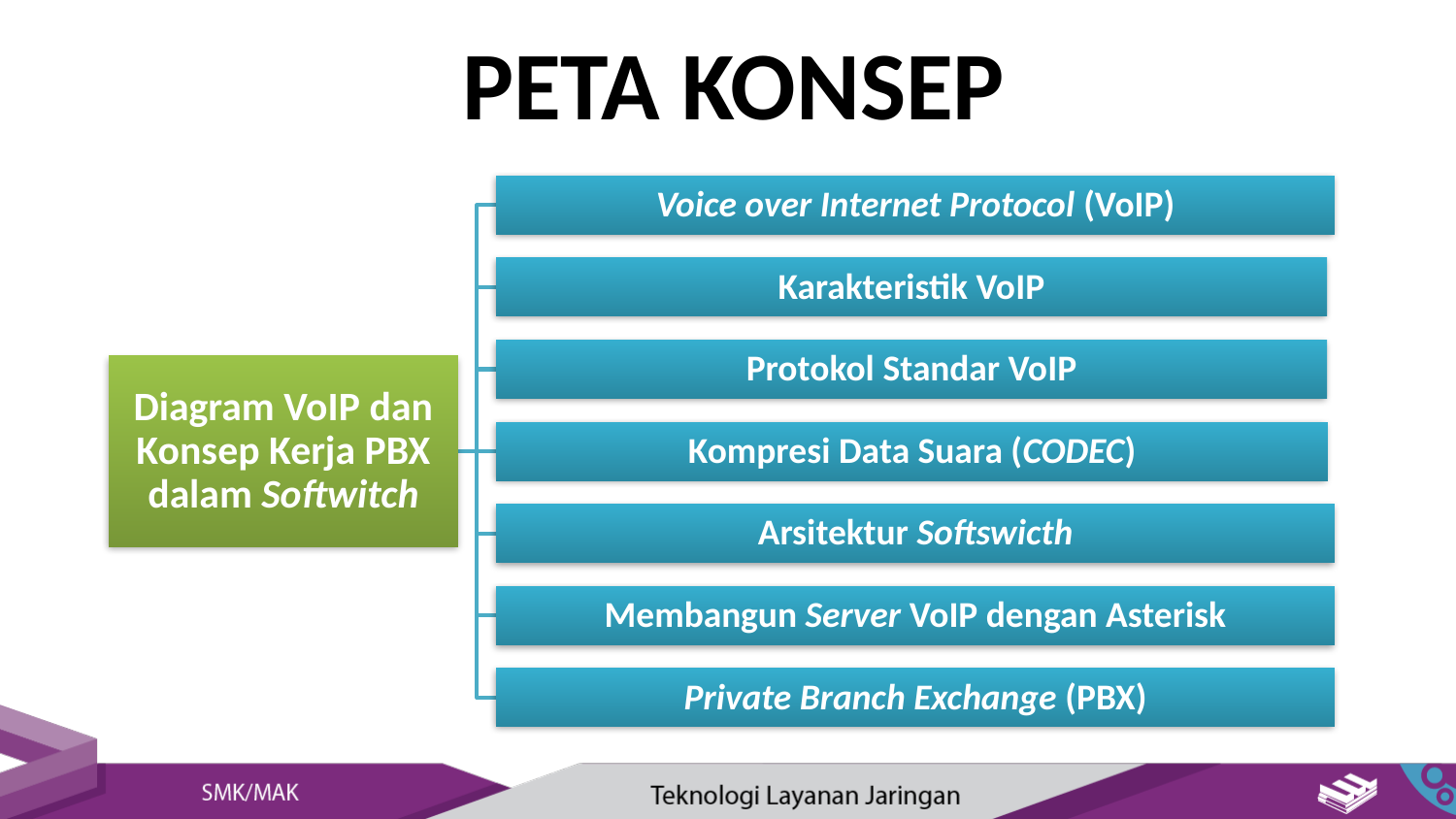

PETA KONSEP
Diagram VoIP dan Konsep Kerja PBX dalam Softwitch
Voice over Internet Protocol (VoIP)
Karakteristik VoIP
Protokol Standar VoIP
Kompresi Data Suara (CODEC)
Arsitektur Softswicth
Membangun Server VoIP dengan Asterisk
Private Branch Exchange (PBX)